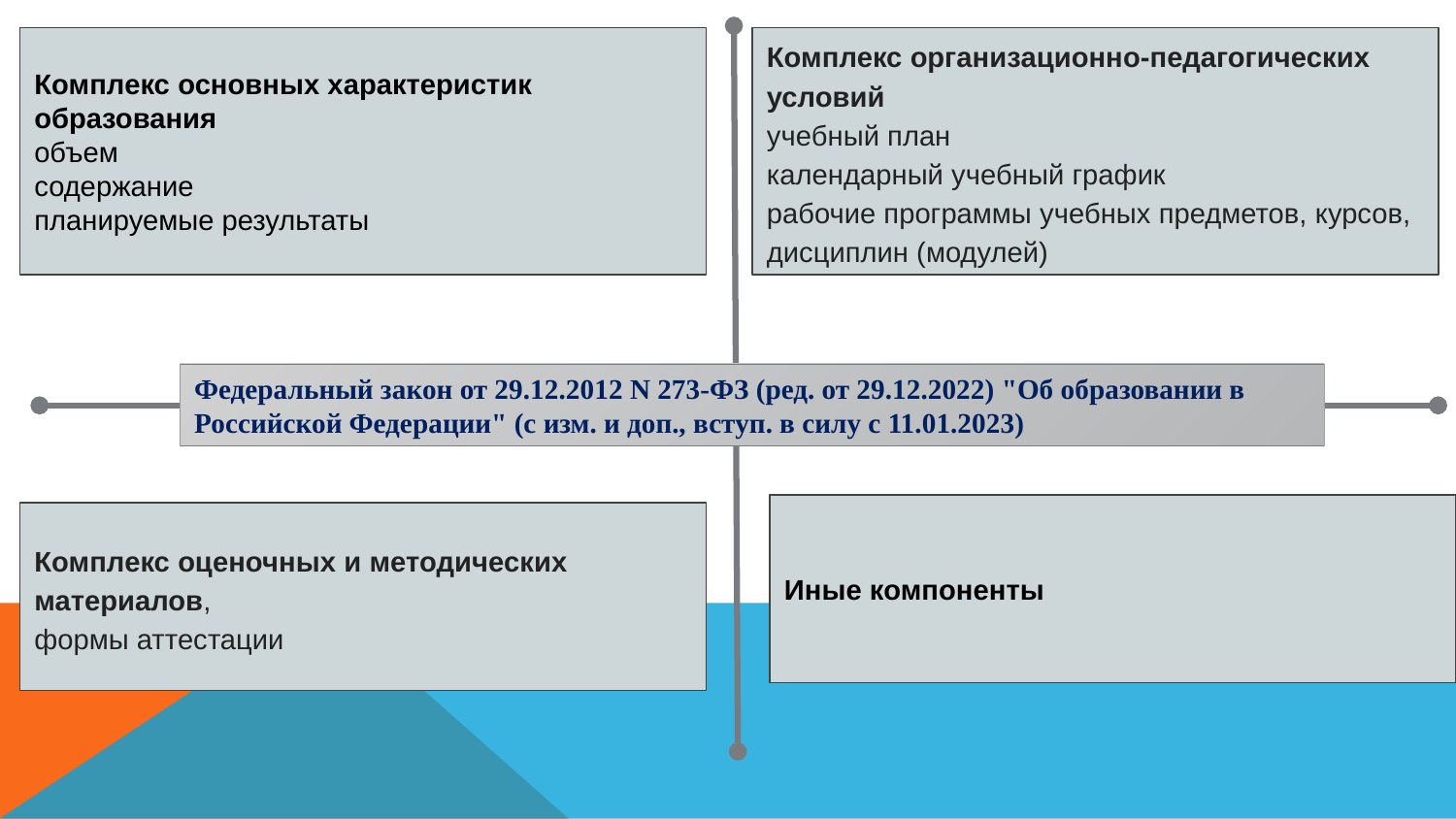

Комплекс основных характеристик образования
объем
содержание
планируемые результаты
Комплекс организационно-педагогических условий
учебный план
календарный учебный график
рабочие программы учебных предметов, курсов, дисциплин (модулей)
Федеральный закон от 29.12.2012 N 273-ФЗ (ред. от 29.12.2022) "Об образовании в Российской Федерации" (с изм. и доп., вступ. в силу с 11.01.2023)
Иные компоненты
Комплекс оценочных и методических материалов,
формы аттестации